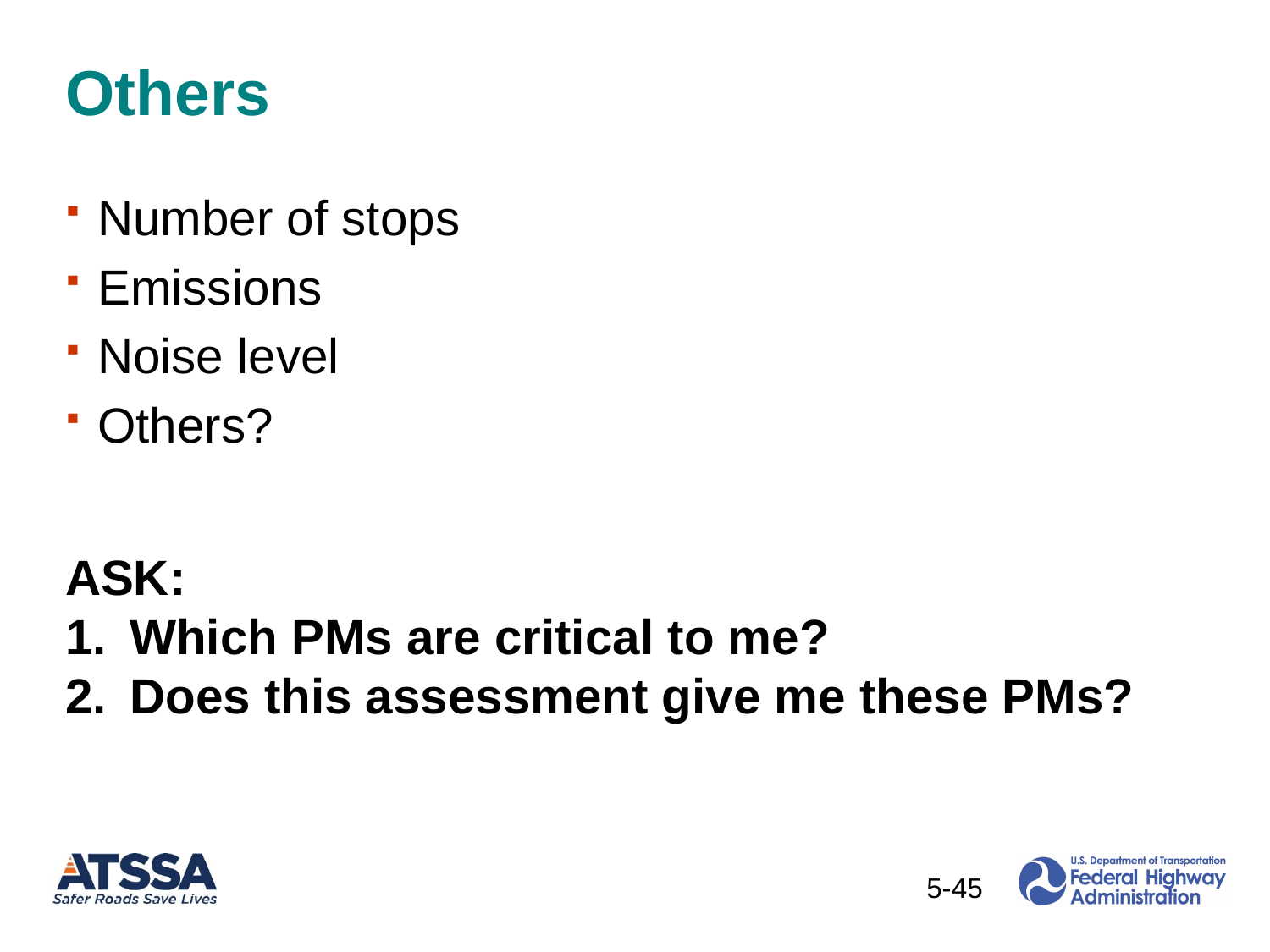

# Others
Number of stops
Emissions
Noise level
Others?

ASK:
Which PMs are critical to me?
Does this assessment give me these PMs?